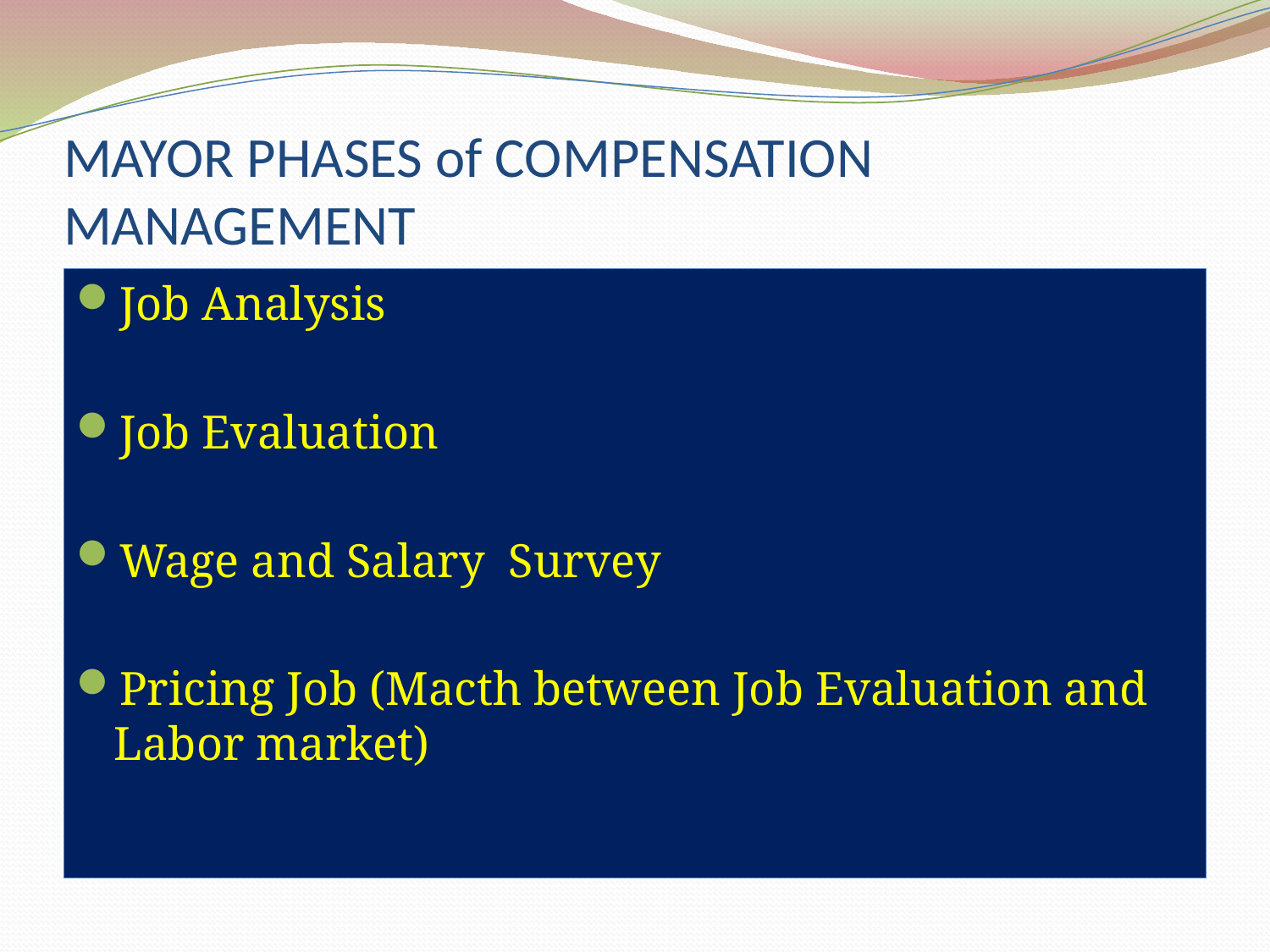

# MAYOR PHASES of COMPENSATION MANAGEMENT
Job Analysis

Job Evaluation

Wage and Salary  Survey

Pricing Job (Macth between Job Evaluation and Labor market)